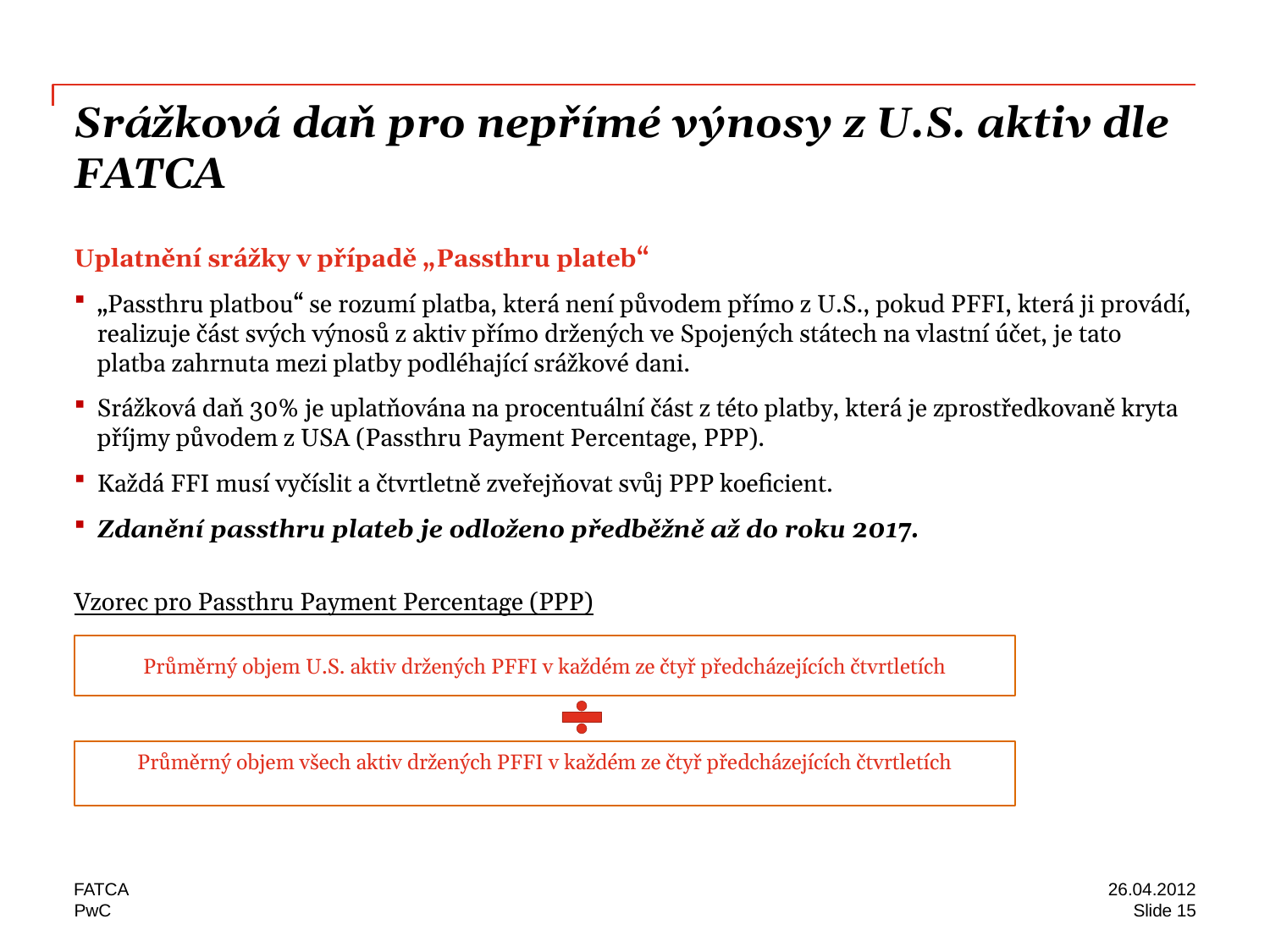

# Srážková daň pro nepřímé výnosy z U.S. aktiv dle FATCA
Uplatnění srážky v případě „Passthru plateb“
„Passthru platbou“ se rozumí platba, která není původem přímo z U.S., pokud PFFI, která ji provádí, realizuje část svých výnosů z aktiv přímo držených ve Spojených státech na vlastní účet, je tato platba zahrnuta mezi platby podléhající srážkové dani.
Srážková daň 30% je uplatňována na procentuální část z této platby, která je zprostředkovaně kryta příjmy původem z USA (Passthru Payment Percentage, PPP).
Každá FFI musí vyčíslit a čtvrtletně zveřejňovat svůj PPP koeficient.
Zdanění passthru plateb je odloženo předběžně až do roku 2017.

Vzorec pro Passthru Payment Percentage (PPP)

Průměrný objem U.S. aktiv držených PFFI v každém ze čtyř předcházejících čtvrtletích

Průměrný objem všech aktiv držených PFFI v každém ze čtyř předcházejících čtvrtletích

FATCA
26.04.2012
Slide 15